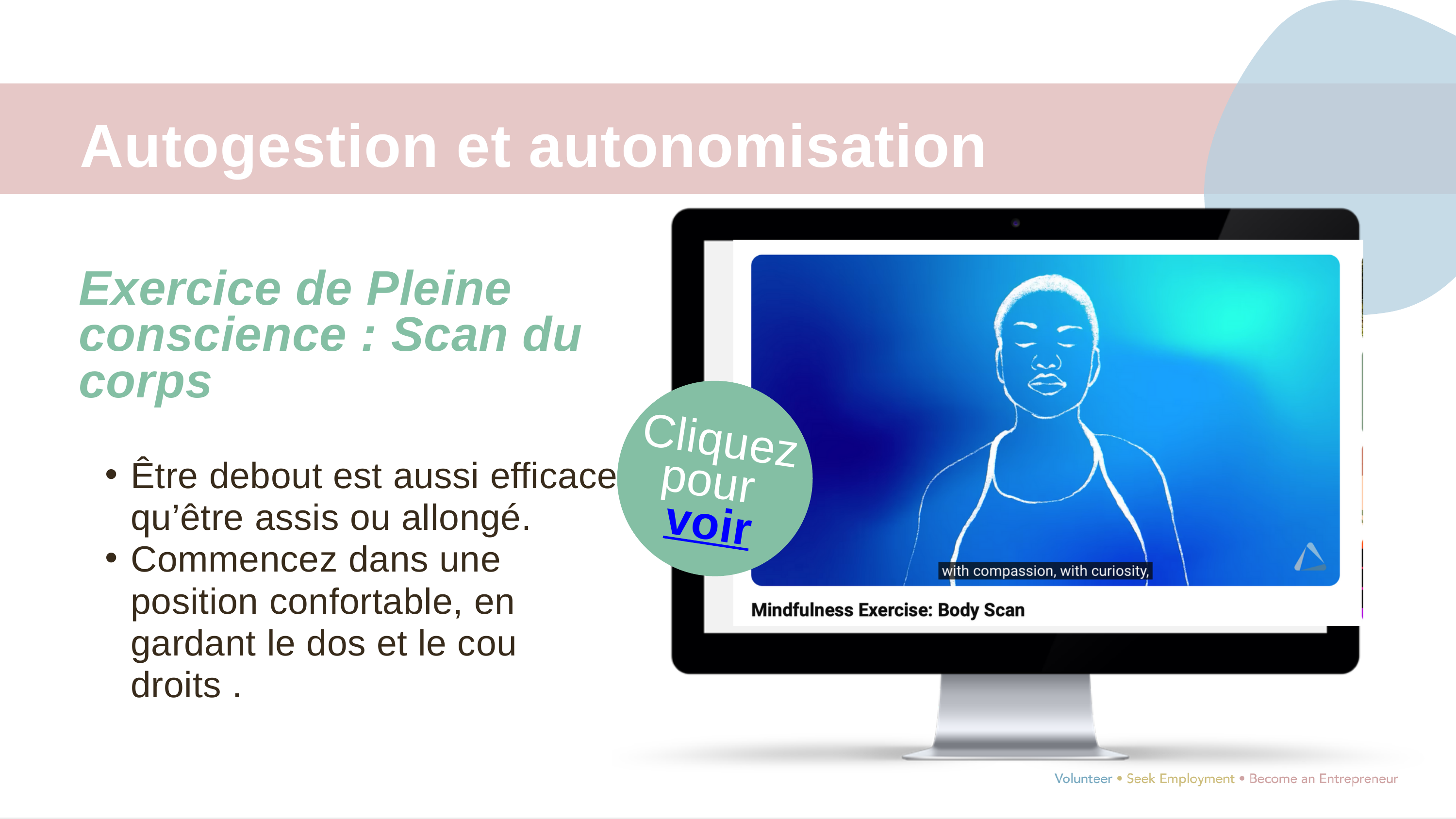

Autogestion et autonomisation

Exercice de Pleine conscience : Scan du corps

Être debout est aussi efficace qu’être assis ou allongé.
Commencez dans une position confortable, en gardant le dos et le cou droits .

Cliquez pour voir